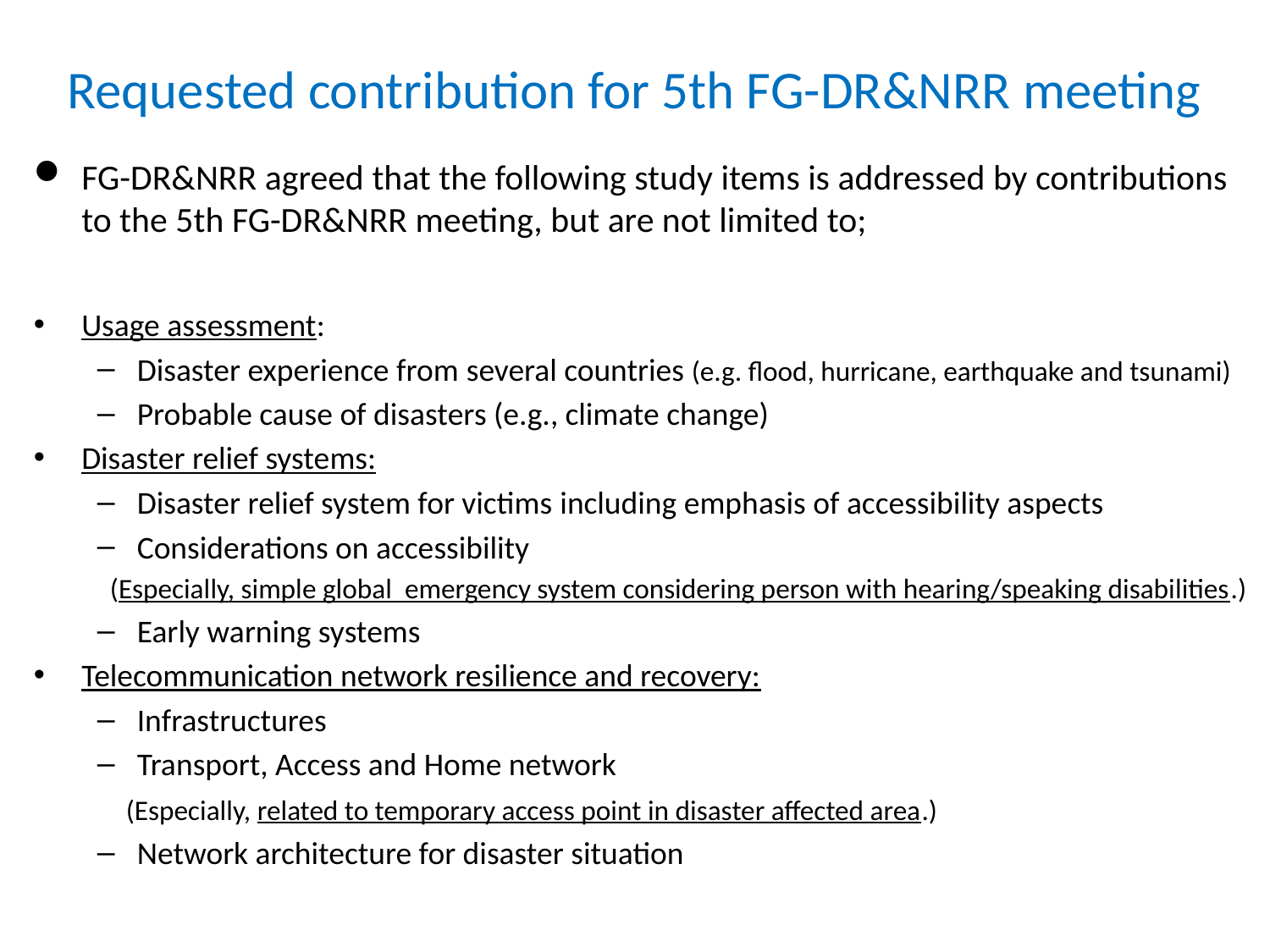

# Requested contribution for 5th FG-DR&NRR meeting
FG-DR&NRR agreed that the following study items is addressed by contributions to the 5th FG-DR&NRR meeting, but are not limited to;

Usage assessment:
Disaster experience from several countries (e.g. flood, hurricane, earthquake and tsunami)
Probable cause of disasters (e.g., climate change)
Disaster relief systems:
Disaster relief system for victims including emphasis of accessibility aspects
Considerations on accessibility
  (Especially, simple global  emergency system considering person with hearing/speaking disabilities.)
Early warning systems
Telecommunication network resilience and recovery:
Infrastructures
Transport, Access and Home network
    (Especially, related to temporary access point in disaster affected area.)
Network architecture for disaster situation